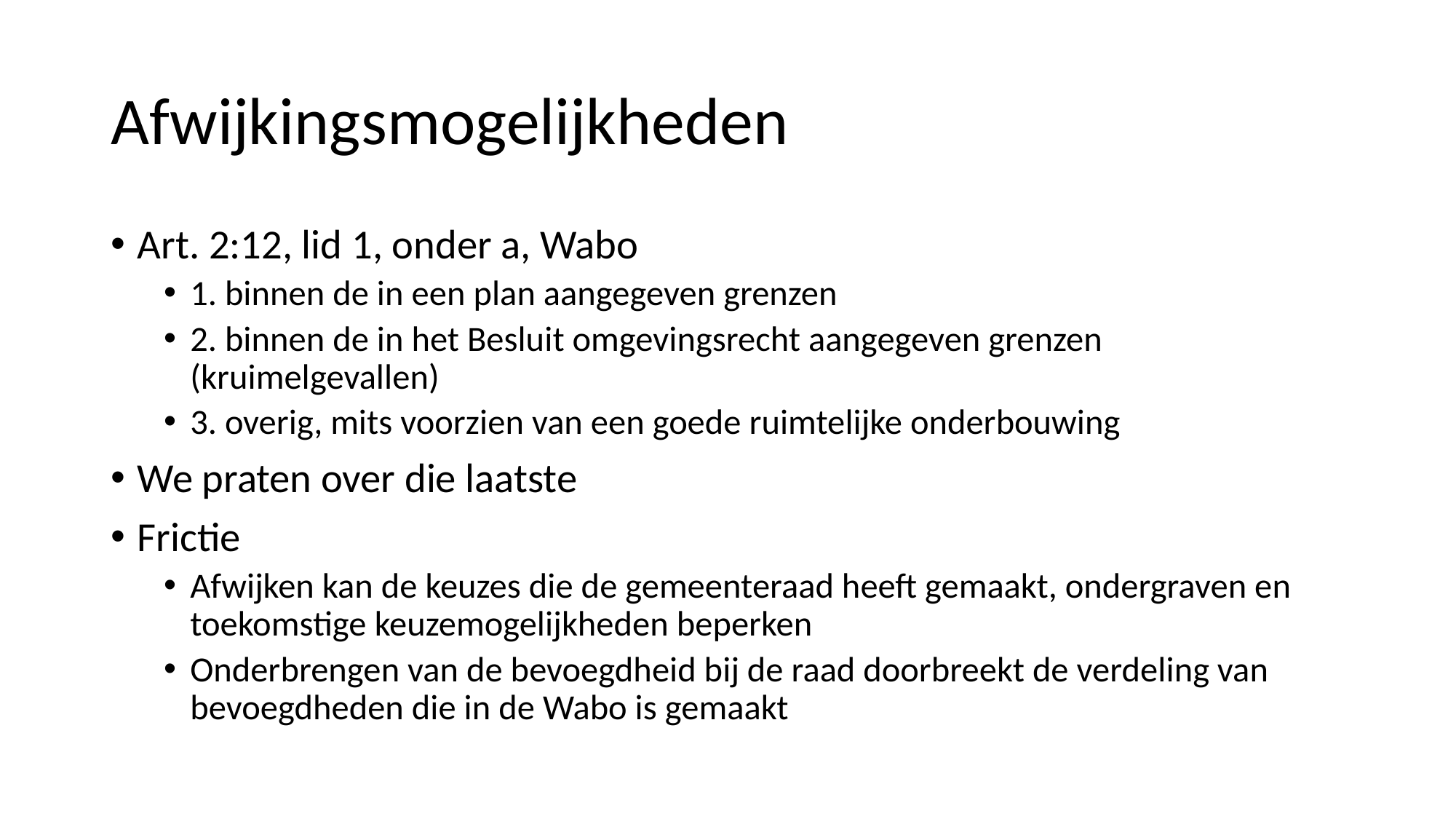

# Afwijkingsmogelijkheden
Art. 2:12, lid 1, onder a, Wabo
1. binnen de in een plan aangegeven grenzen
2. binnen de in het Besluit omgevingsrecht aangegeven grenzen (kruimelgevallen)
3. overig, mits voorzien van een goede ruimtelijke onderbouwing
We praten over die laatste
Frictie
Afwijken kan de keuzes die de gemeenteraad heeft gemaakt, ondergraven en toekomstige keuzemogelijkheden beperken
Onderbrengen van de bevoegdheid bij de raad doorbreekt de verdeling van bevoegdheden die in de Wabo is gemaakt